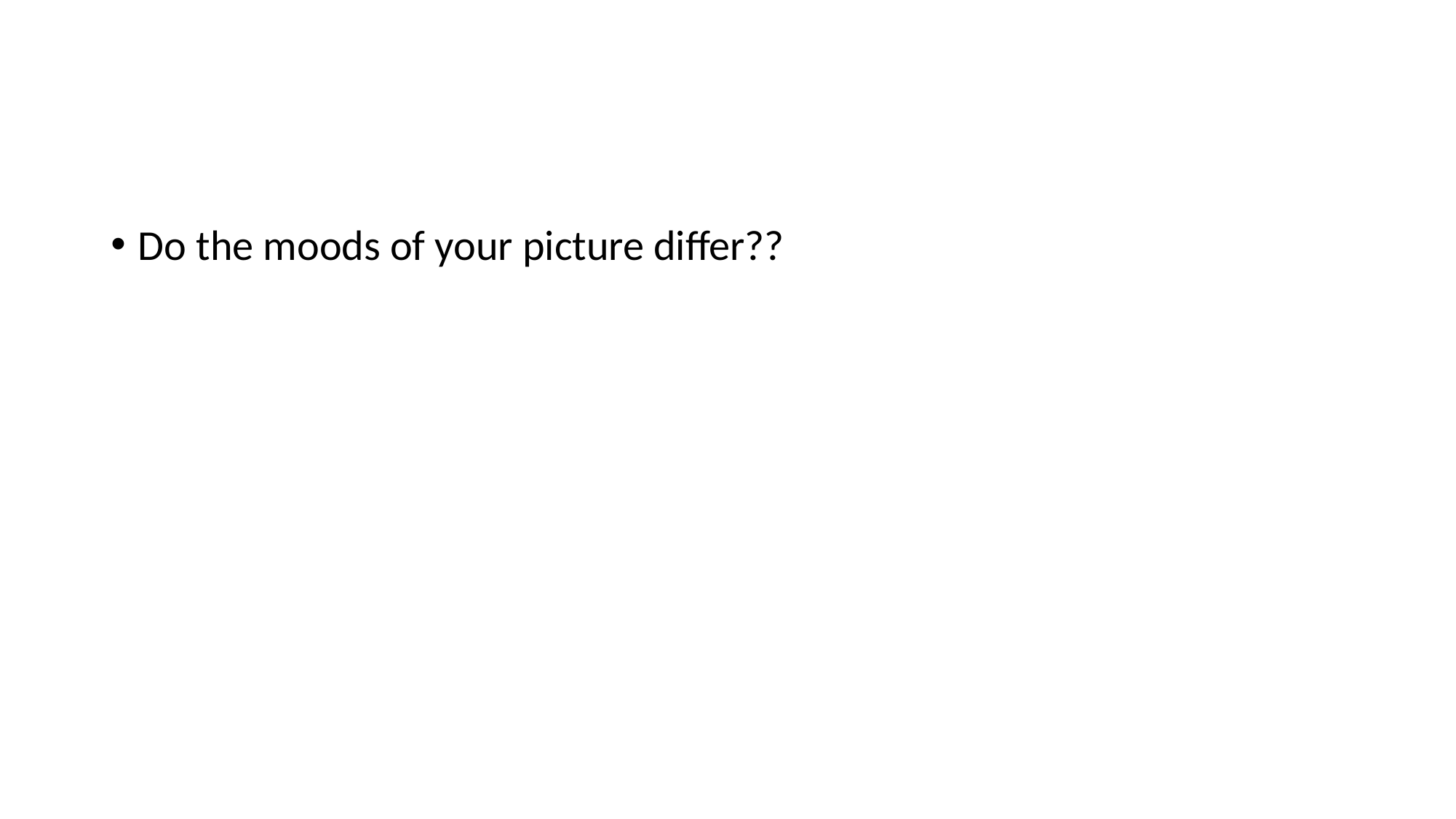

#
Do the moods of your picture differ??